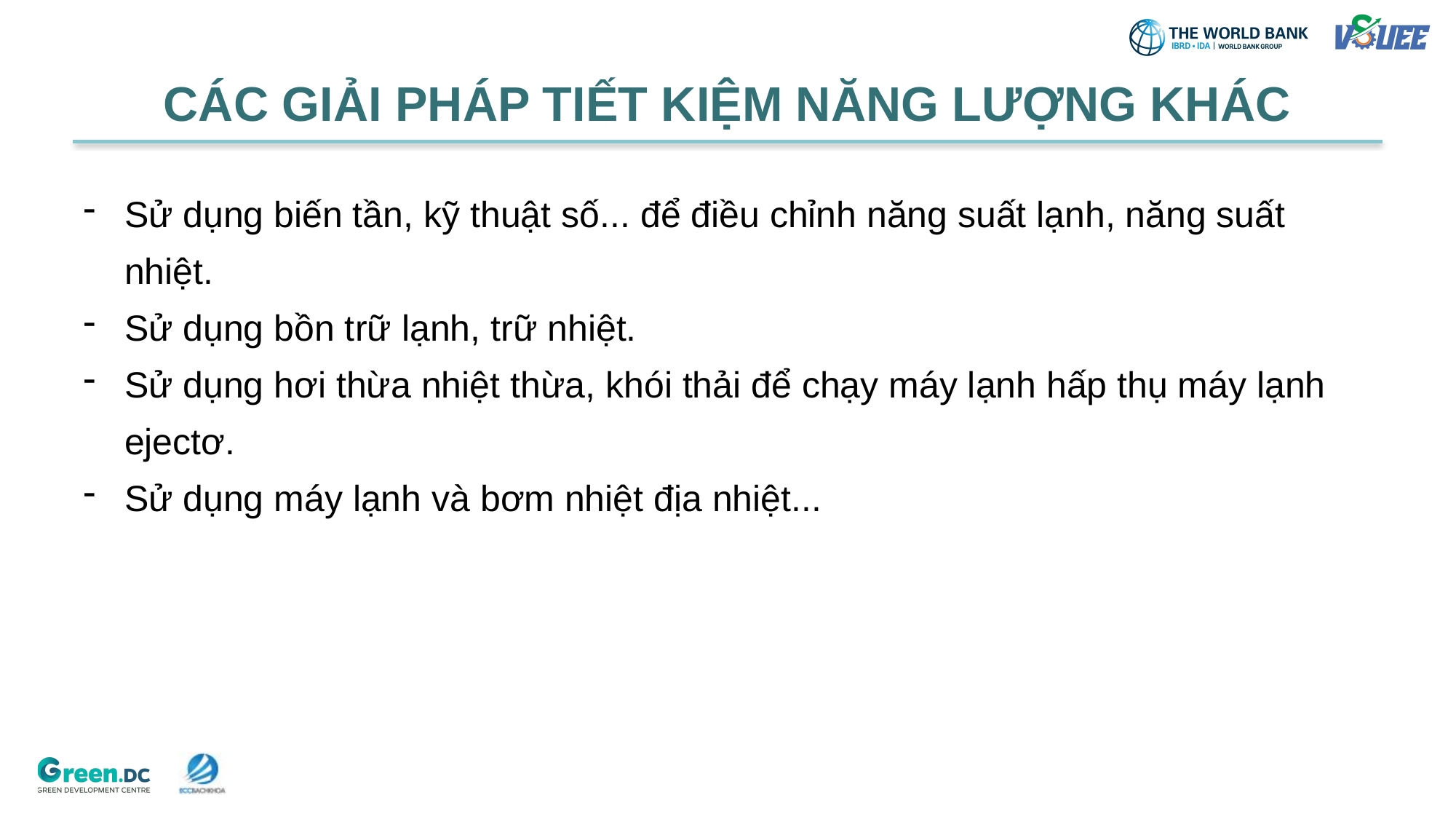

# CÁC GIẢI PHÁP TIẾT KIỆM NĂNG LƯỢNG KHÁC
Sử dụng biến tần, kỹ thuật số... để điều chỉnh năng suất lạnh, năng suất nhiệt.
Sử dụng bồn trữ lạnh, trữ nhiệt.
Sử dụng hơi thừa nhiệt thừa, khói thải để chạy máy lạnh hấp thụ máy lạnh ejectơ.
Sử dụng máy lạnh và bơm nhiệt địa nhiệt...